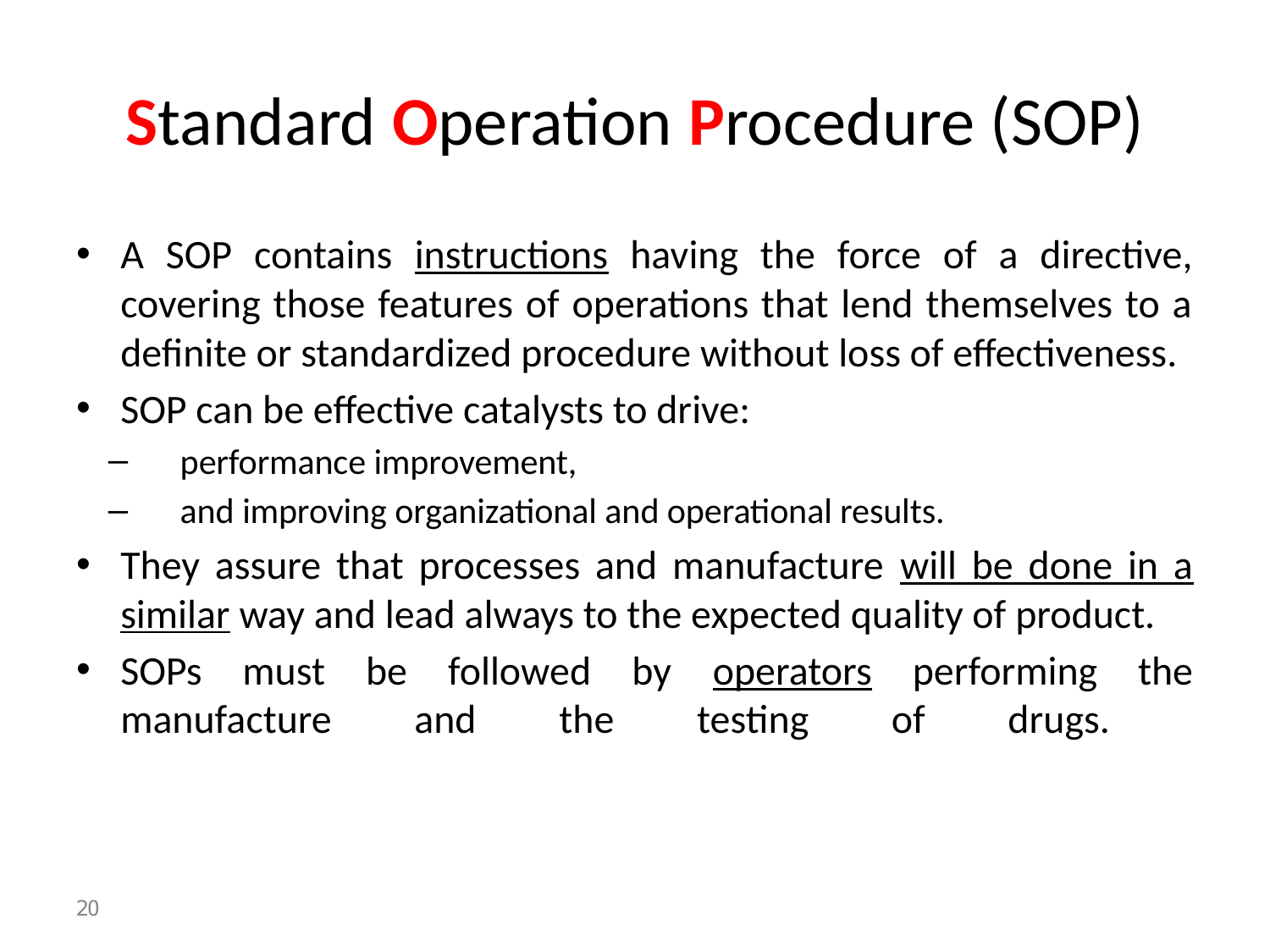

# Standard Operation Procedure (SOP)
A SOP contains instructions having the force of a directive, covering those features of operations that lend themselves to a definite or standardized procedure without loss of effectiveness.
SOP can be effective catalysts to drive:
 performance improvement,
 and improving organizational and operational results.
They assure that processes and manufacture will be done in a similar way and lead always to the expected quality of product.
SOPs must be followed by operators performing the manufacture and the testing of drugs.
20